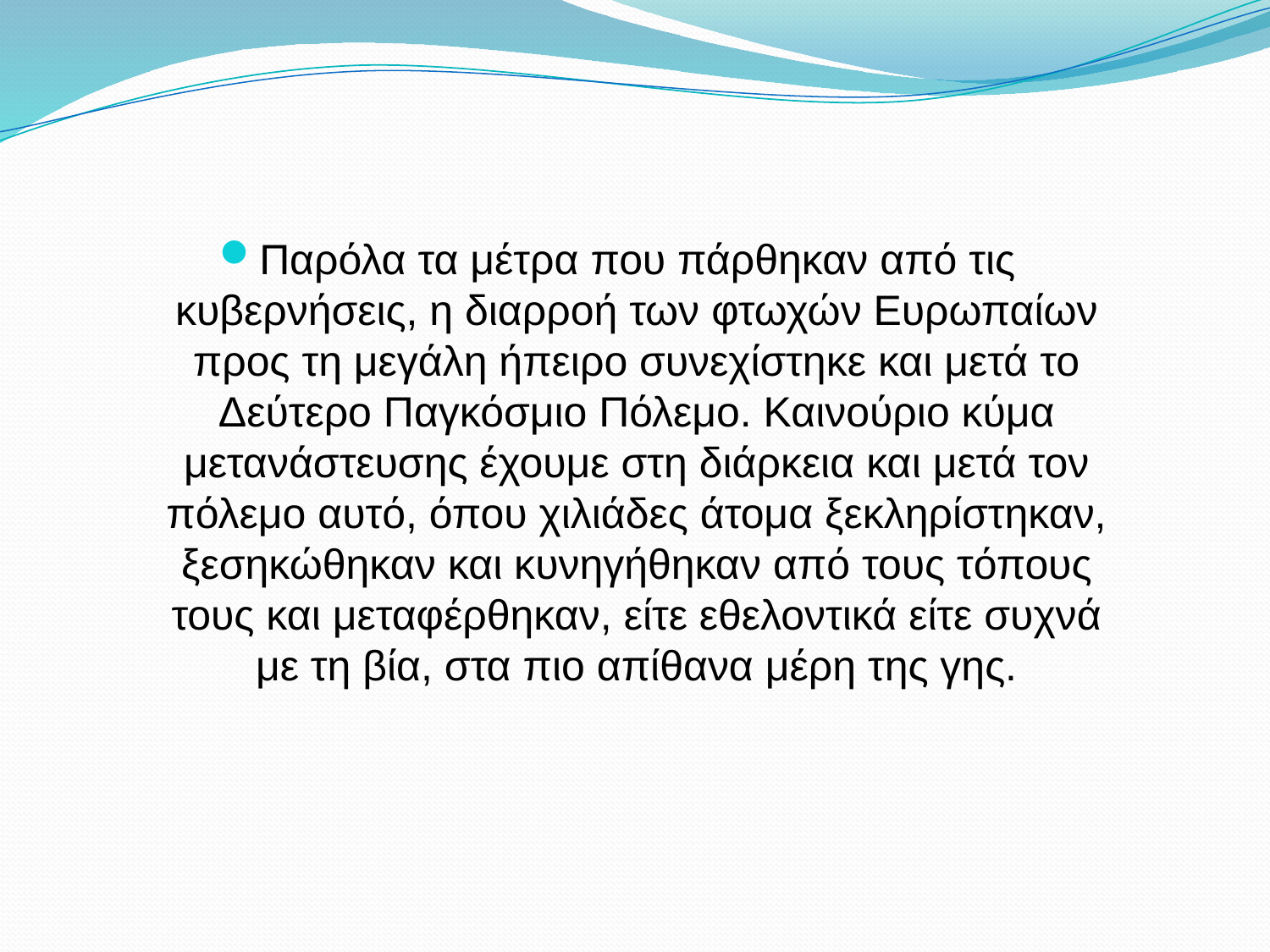

Παρόλα τα μέτρα που πάρθηκαν από τις κυβερνήσεις, η διαρροή των φτωχών Ευρωπαίων προς τη μεγάλη ήπειρο συνεχίστηκε και μετά το Δεύτερο Παγκόσμιο Πόλεμο. Καινούριο κύμα μετανάστευσης έχουμε στη διάρκεια και μετά τον πόλεμο αυτό, όπου χιλιάδες άτομα ξεκληρίστηκαν, ξεσηκώθηκαν και κυνηγήθηκαν από τους τόπους τους και μεταφέρθηκαν, είτε εθελοντικά είτε συχνά με τη βία, στα πιο απίθανα μέρη της γης.